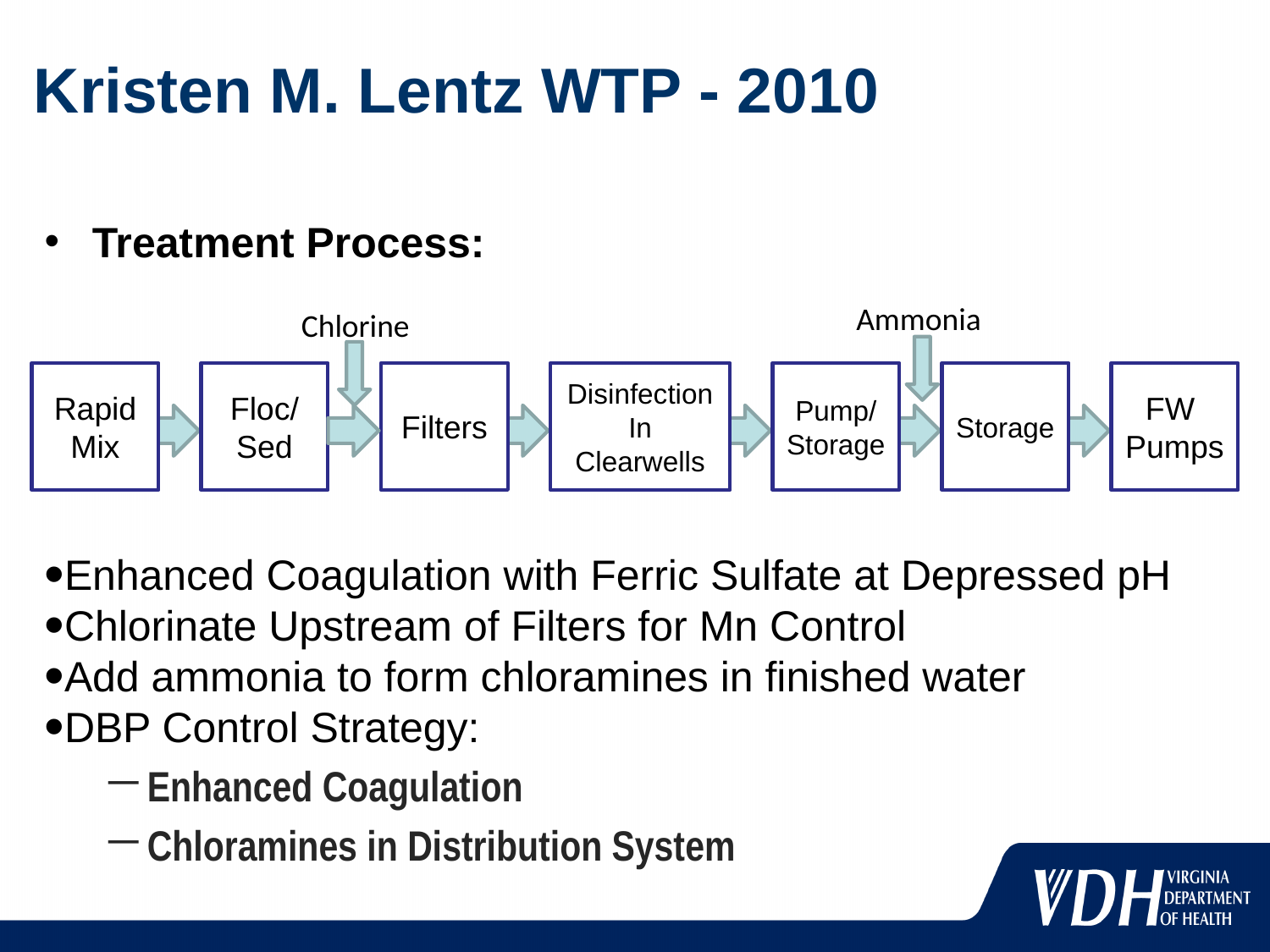

# Kristen M. Lentz WTP - 2010
Treatment Process:
Ammonia
Chlorine

Rapid Mix
Floc/
Sed
Filters
Disinfection
In Clearwells
Pump/
Storage
Storage
FW
Pumps

Enhanced Coagulation with Ferric Sulfate at Depressed pH
Chlorinate Upstream of Filters for Mn Control
Add ammonia to form chloramines in finished water
DBP Control Strategy:
Enhanced Coagulation
Chloramines in Distribution System